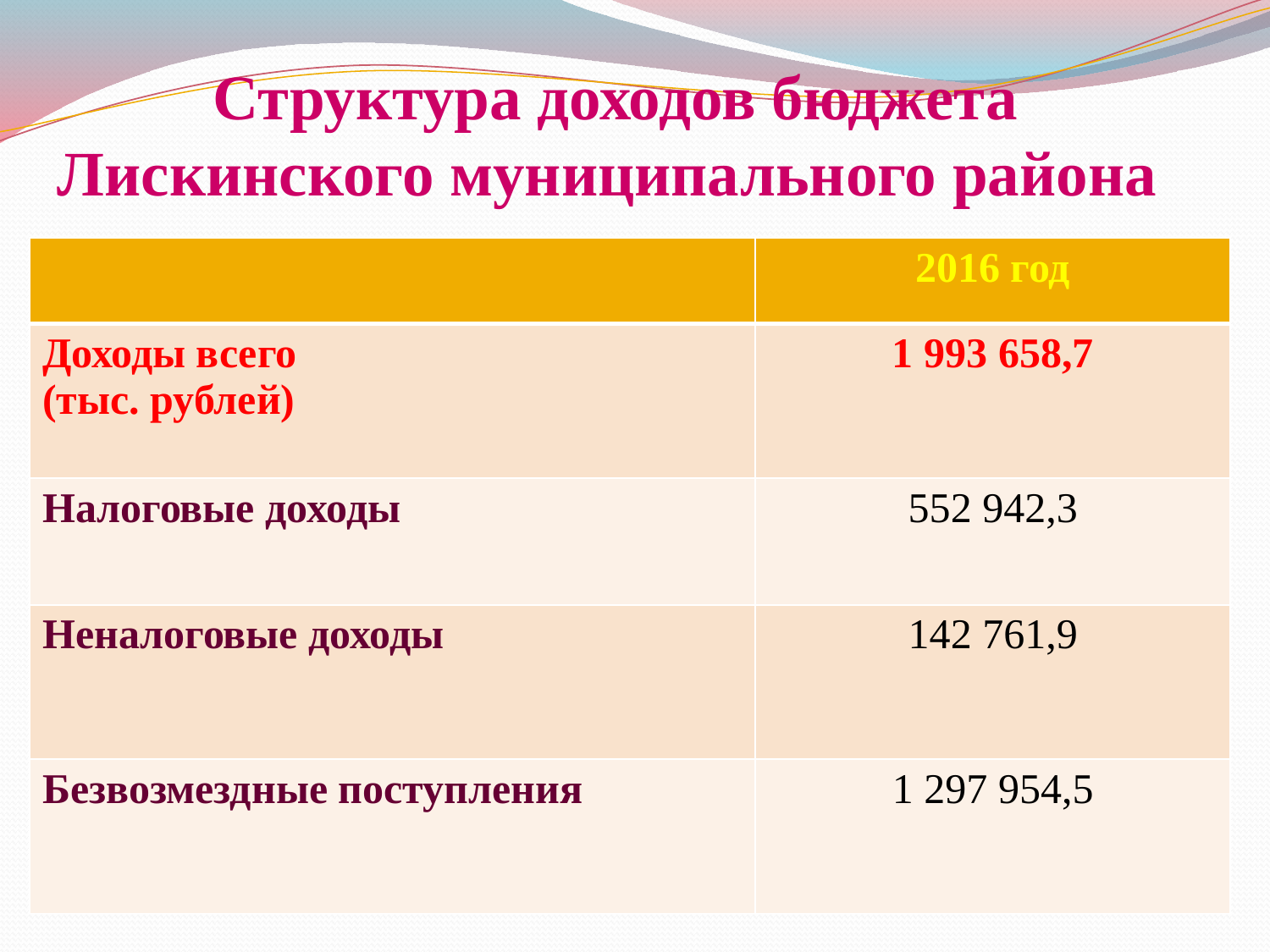

# Структура доходов бюджета Лискинского муниципального района
|  | 2016 год |
| --- | --- |
| Доходы всего (тыс. рублей) | 1 993 658,7 |
| Налоговые доходы | 552 942,3 |
| Неналоговые доходы | 142 761,9 |
| Безвозмездные поступления | 1 297 954,5 |